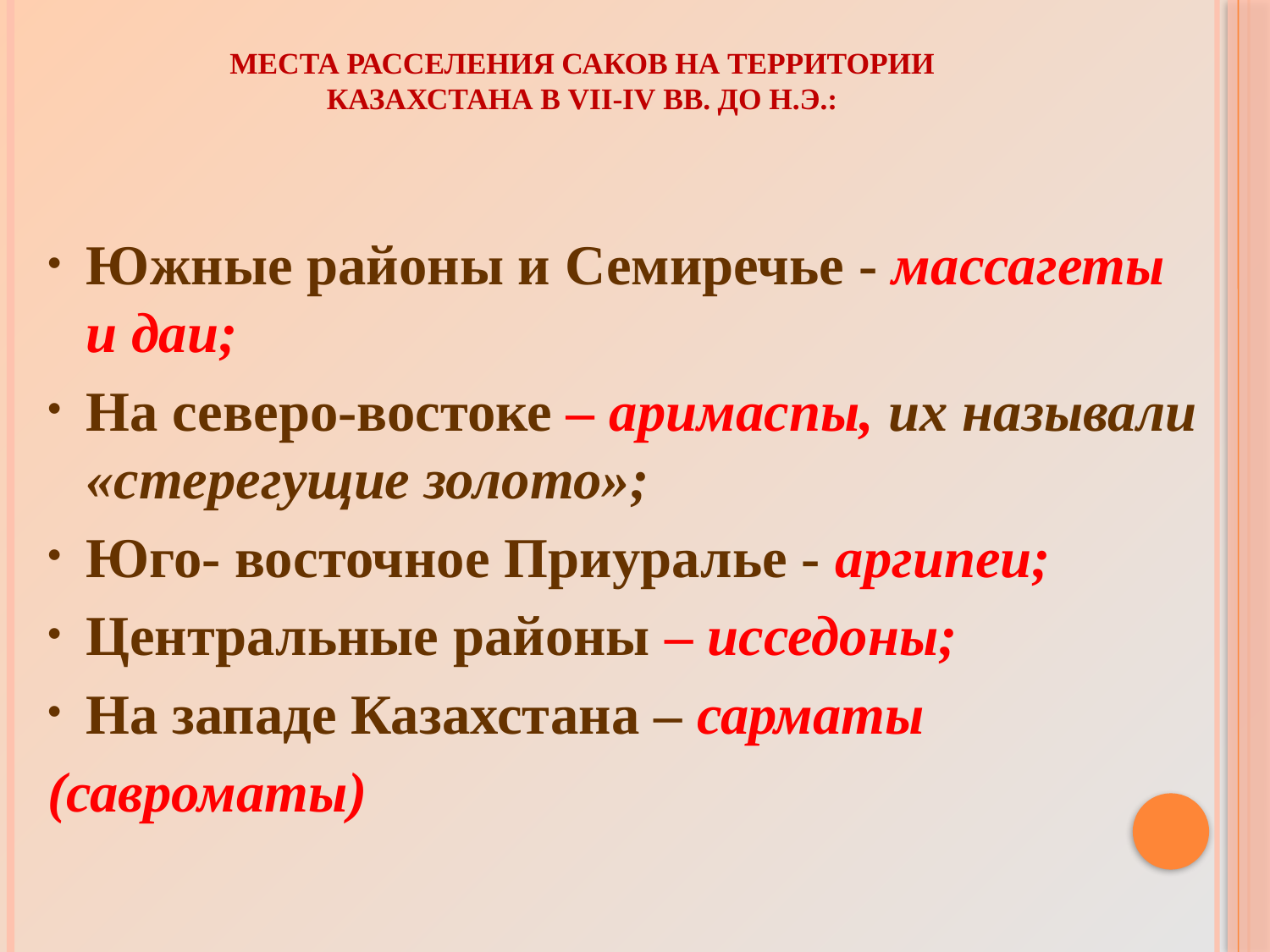

# Места расселения саков на территории Казахстана в VII-IV вв. до н.э.:
Южные районы и Семиречье - массагеты и даи;
На северо-востоке – аримаспы, их называли «стерегущие золото»;
Юго- восточное Приуралье - аргипеи;
Центральные районы – исседоны;
На западе Казахстана – сарматы
(савроматы)